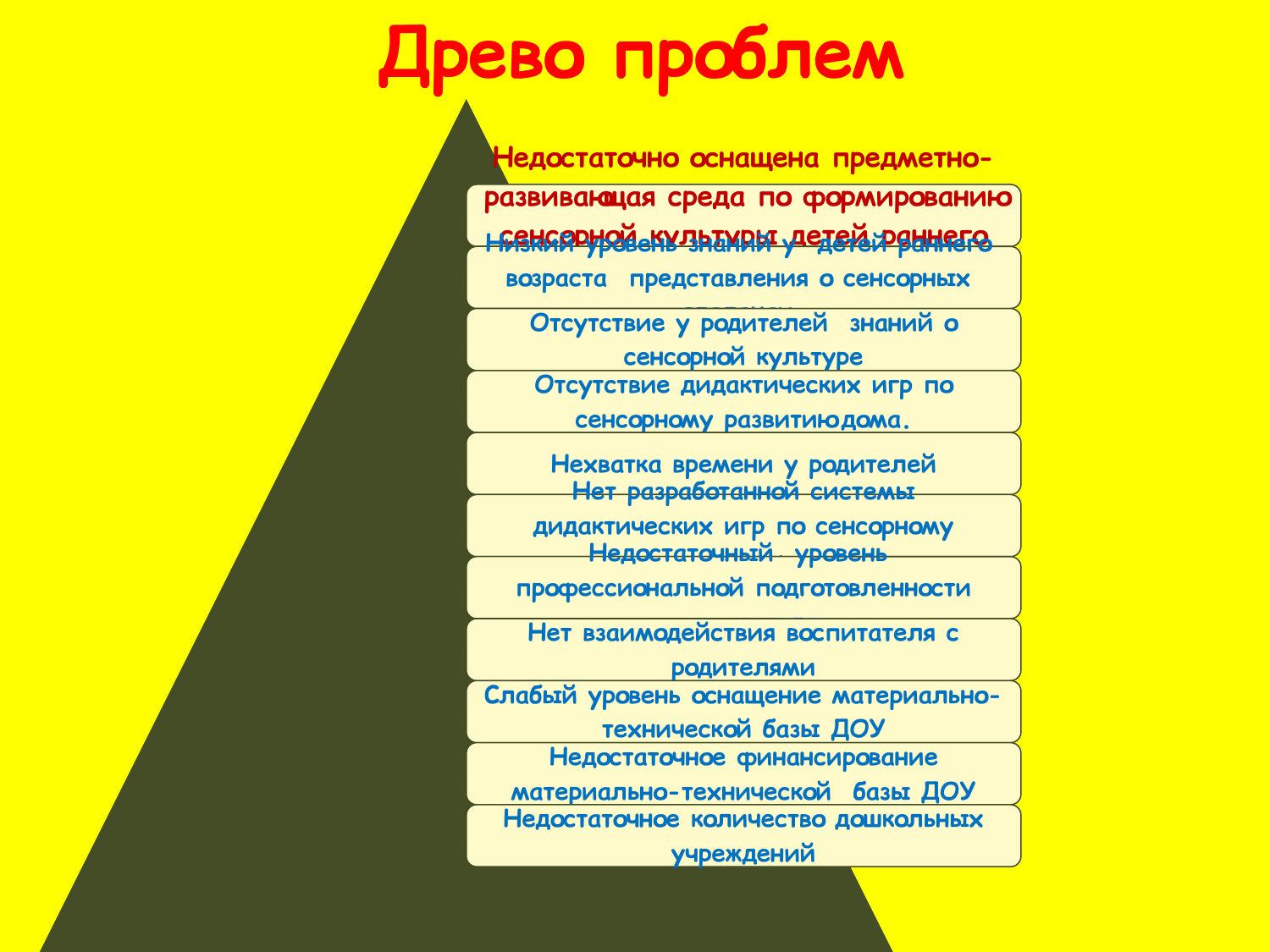

Древо проблем
Отсутствие дидактических игр по сенсорному развитию дома.
Слабый уровень оснащение материально-технической базы ДОУ
Нехватка времени у родителей
Недостаточное количество дошкольных учреждений
Нет взаимодействия воспитателя с родителями
Недостаточное финансирование материально-технической  базы ДОУ